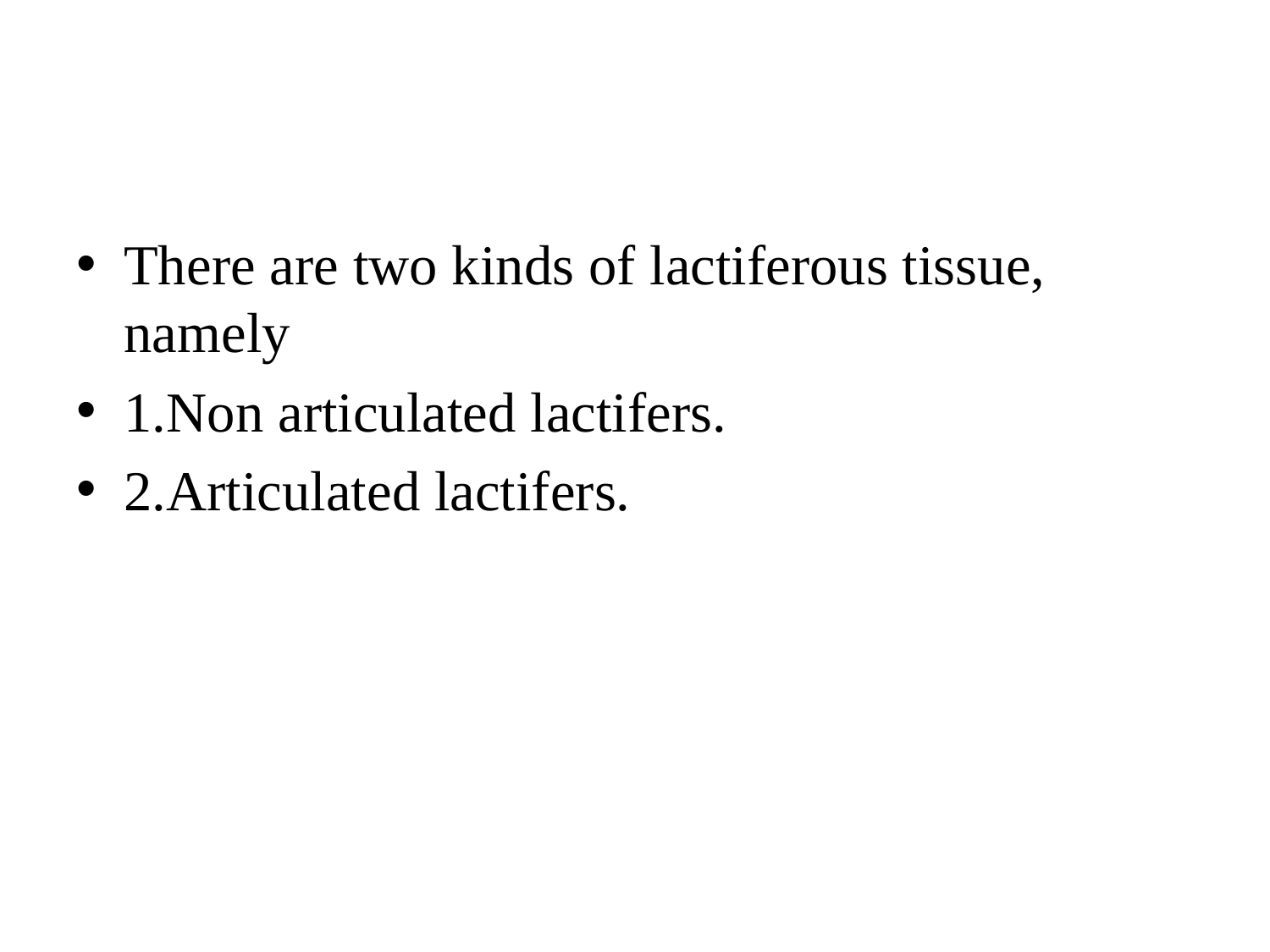

#
There are two kinds of lactiferous tissue, namely
1.Non articulated lactifers.
2.Articulated lactifers.